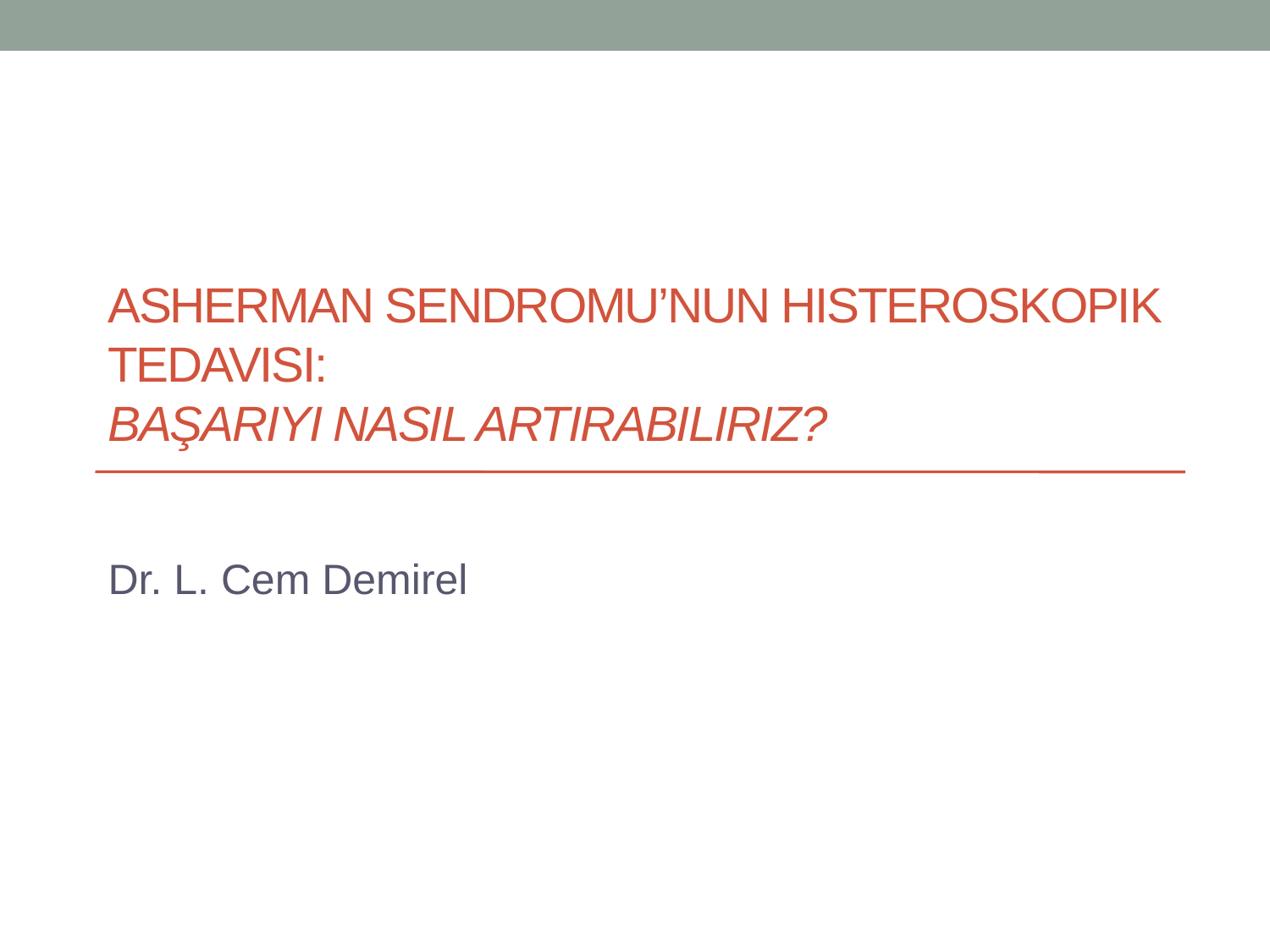

# Asherman sendromu’nun histeroskopik tedavisi: Başariyi nasil artirabiliriz?

Dr. L. Cem Demirel